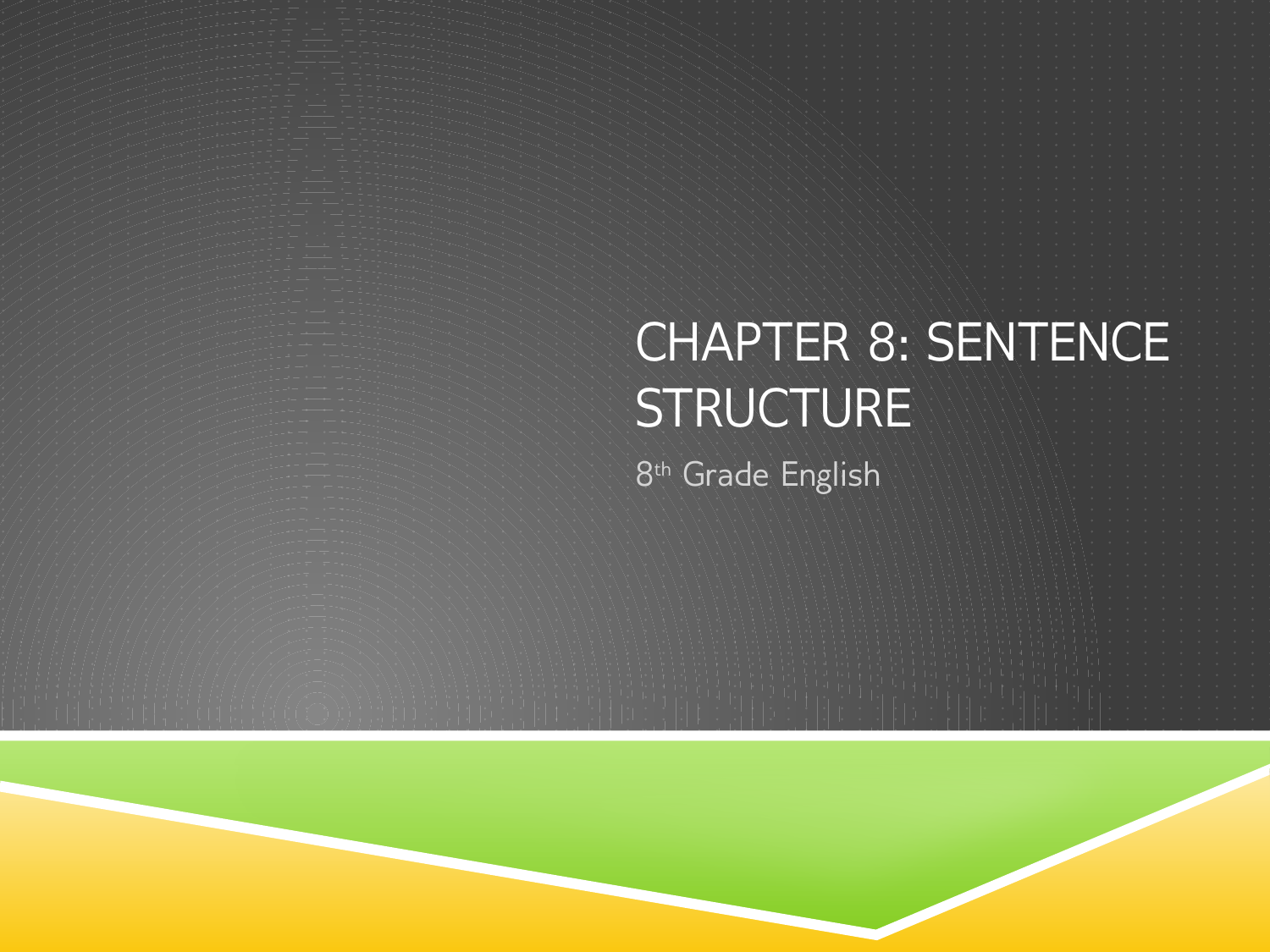

# Chapter 8: Sentence Structure
8th Grade English